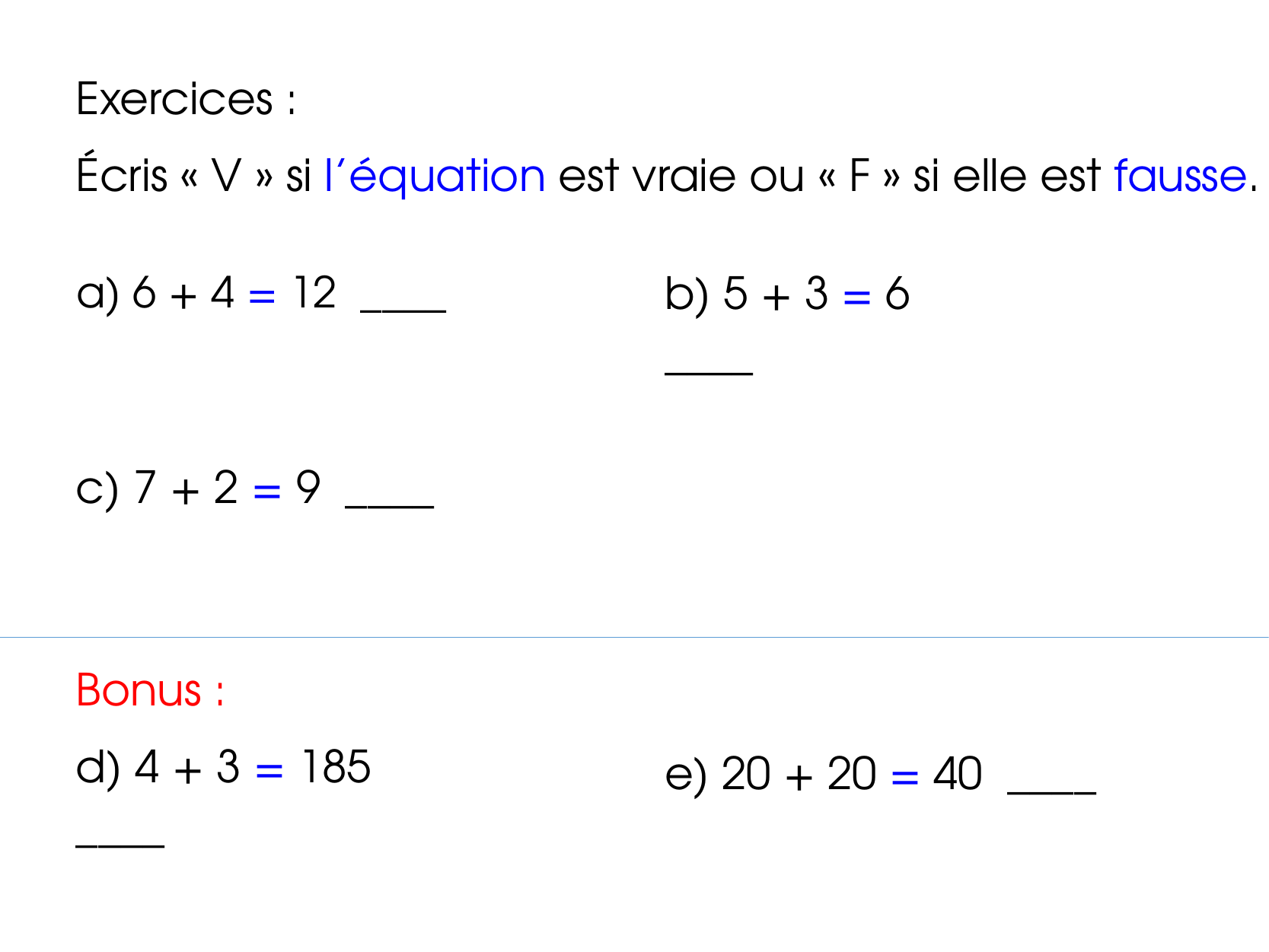

Exercices :
Écris « V » si l’équation est vraie ou « F » si elle est fausse.
a) 6 + 4 = 12  ____
b) 5 + 3 = 6  ____
c) 7 + 2 = 9  ____
Bonus :
d) 4 + 3 = 185  ____
e) 20 + 20 = 40  ____